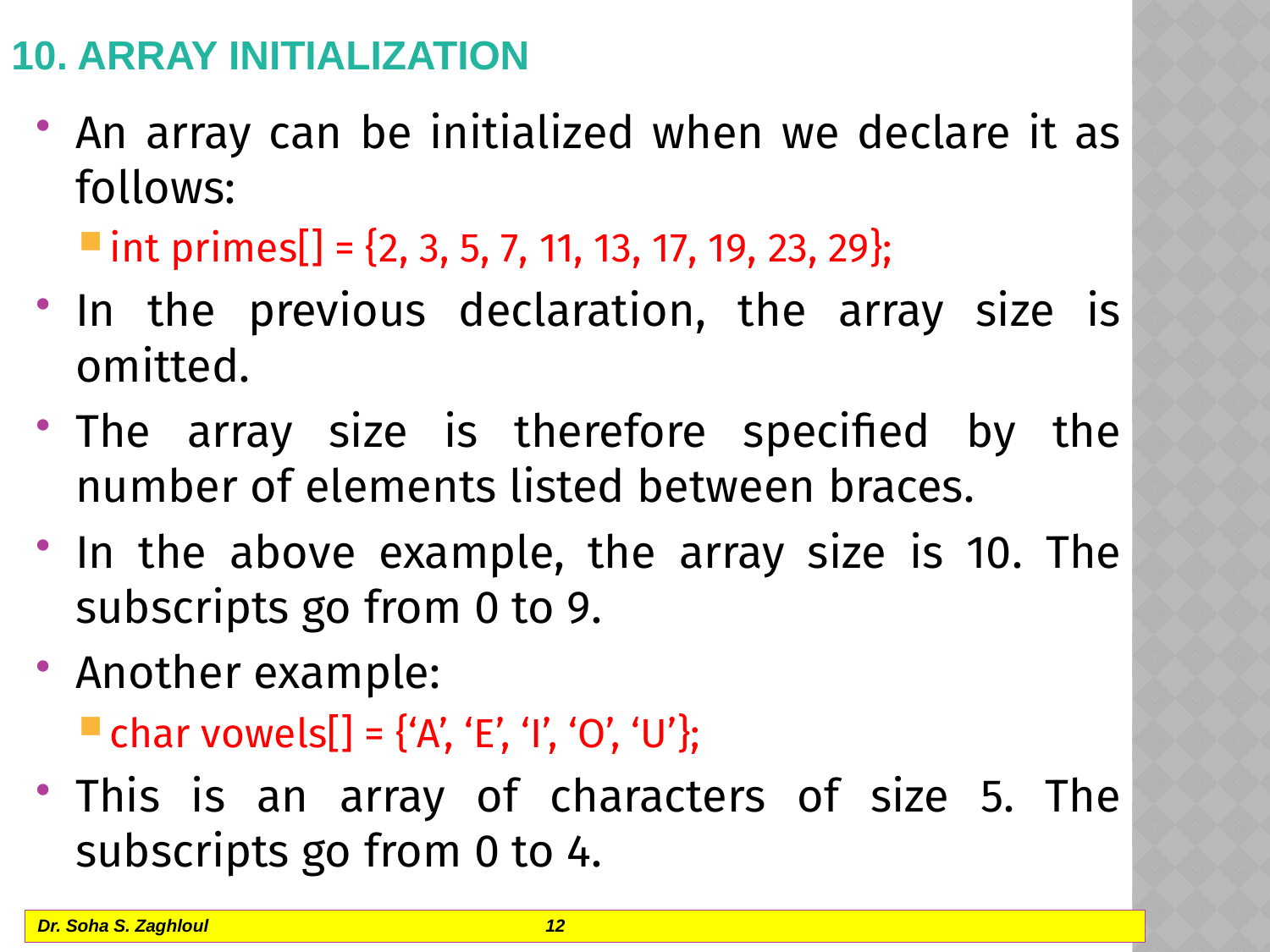

# 10. Array initialization
An array can be initialized when we declare it as follows:
int primes[] = {2, 3, 5, 7, 11, 13, 17, 19, 23, 29};
In the previous declaration, the array size is omitted.
The array size is therefore specified by the number of elements listed between braces.
In the above example, the array size is 10. The subscripts go from 0 to 9.
Another example:
char vowels[] = {‘A’, ‘E’, ‘I’, ‘O’, ‘U’};
This is an array of characters of size 5. The subscripts go from 0 to 4.
Dr. Soha S. Zaghloul			12